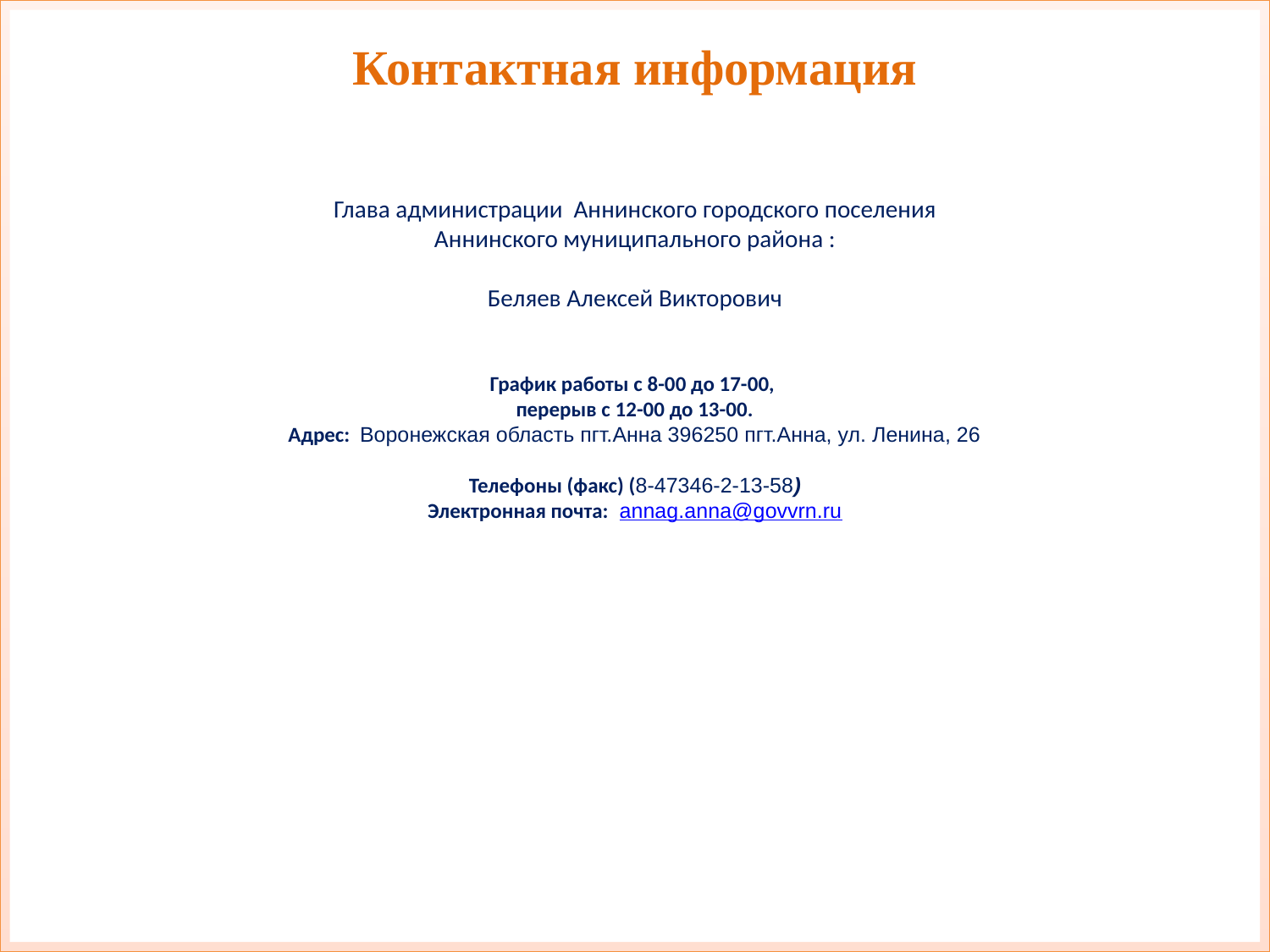

Контактная информация
#

Глава администрации  Аннинского городского поселения
Аннинского муниципального района :

Беляев Алексей Викторович

График работы с 8-00 до 17-00,
перерыв с 12-00 до 13-00.
Адрес:  Воронежская область пгт.Анна 396250 пгт.Анна, ул. Ленина, 26

Телефоны (факс) (8-47346-2-13-58)
Электронная почта:  annag.anna@govvrn.ru